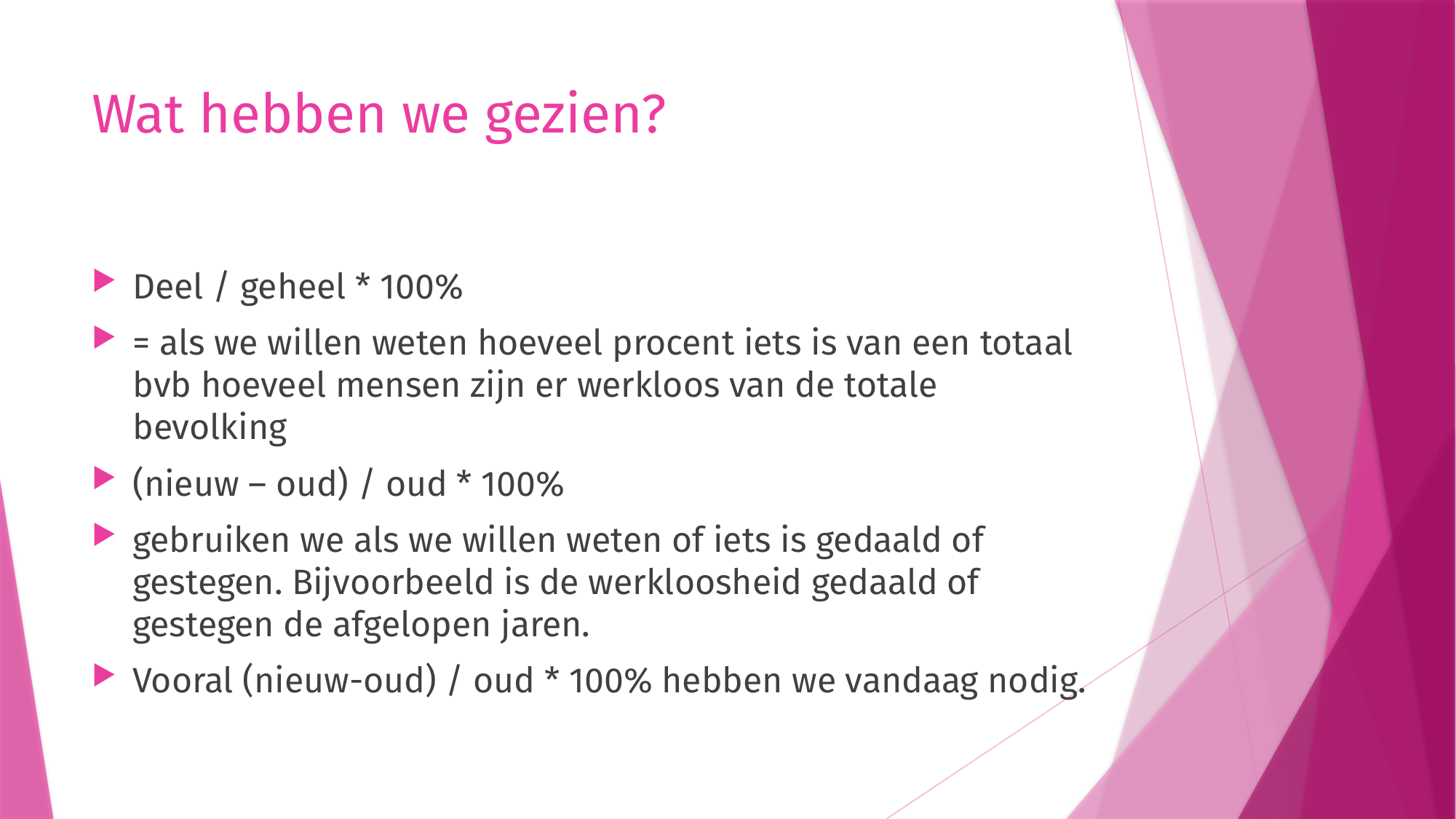

# Wat hebben we gezien?
Deel / geheel * 100%
= als we willen weten hoeveel procent iets is van een totaal bvb hoeveel mensen zijn er werkloos van de totale bevolking
(nieuw – oud) / oud * 100%
gebruiken we als we willen weten of iets is gedaald of gestegen. Bijvoorbeeld is de werkloosheid gedaald of gestegen de afgelopen jaren.
Vooral (nieuw-oud) / oud * 100% hebben we vandaag nodig.